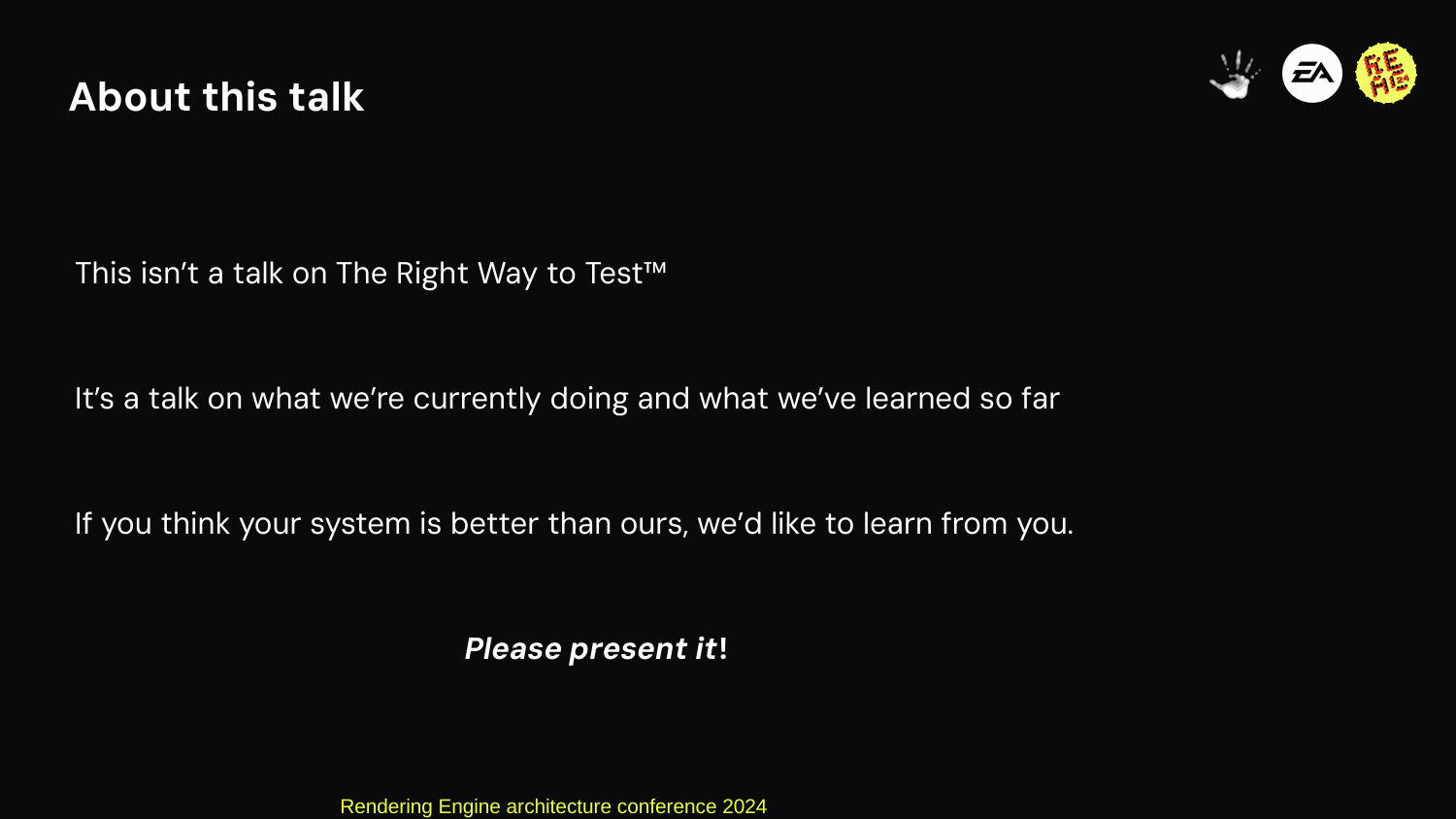

# About this talk
This isn’t a talk on The Right Way to Test™

It’s a talk on what we’re currently doing and what we’ve learned so far

If you think your system is better than ours, we’d like to learn from you.

Please present it!